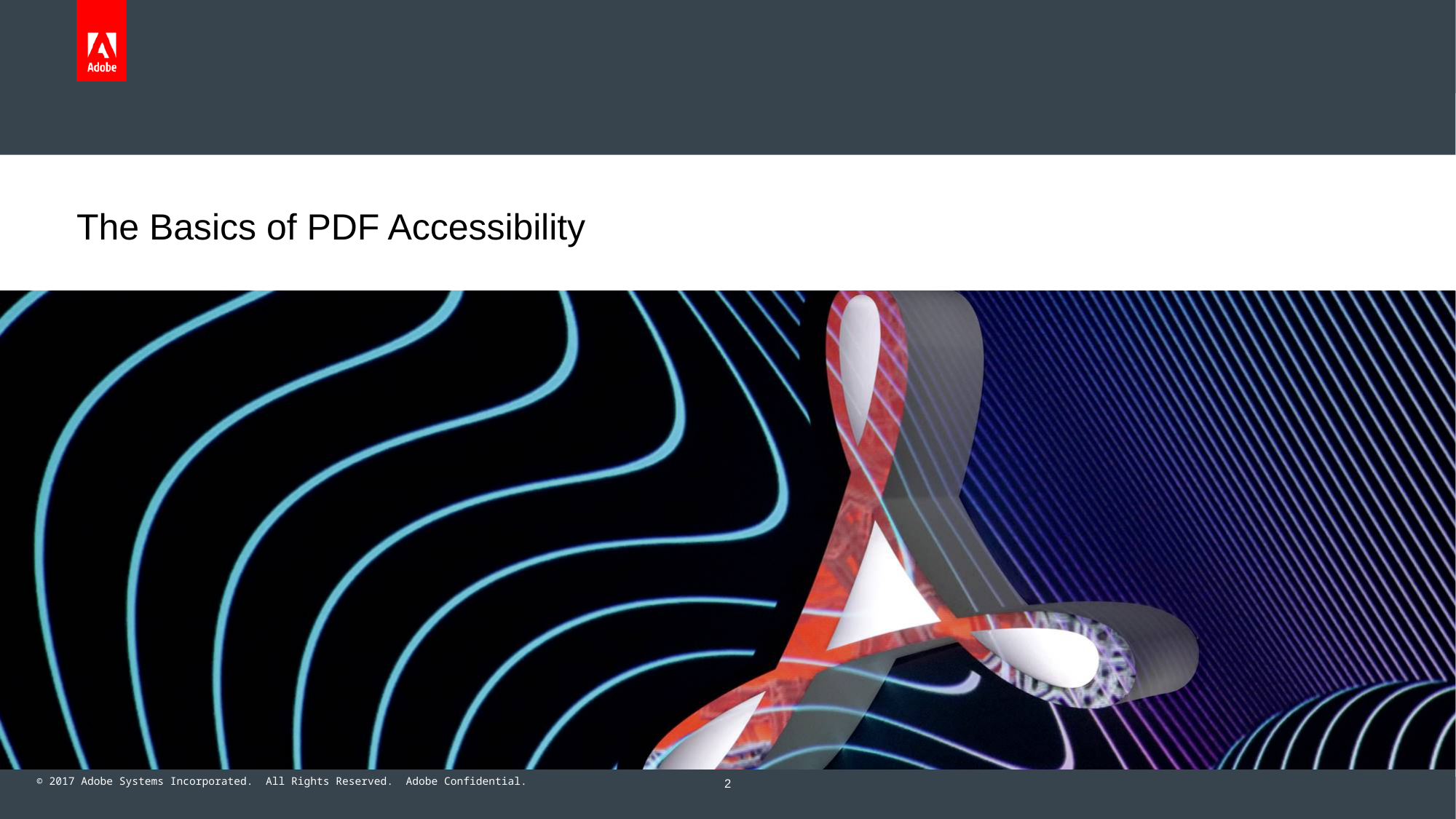

# The Basics of PDF Accessibility
2